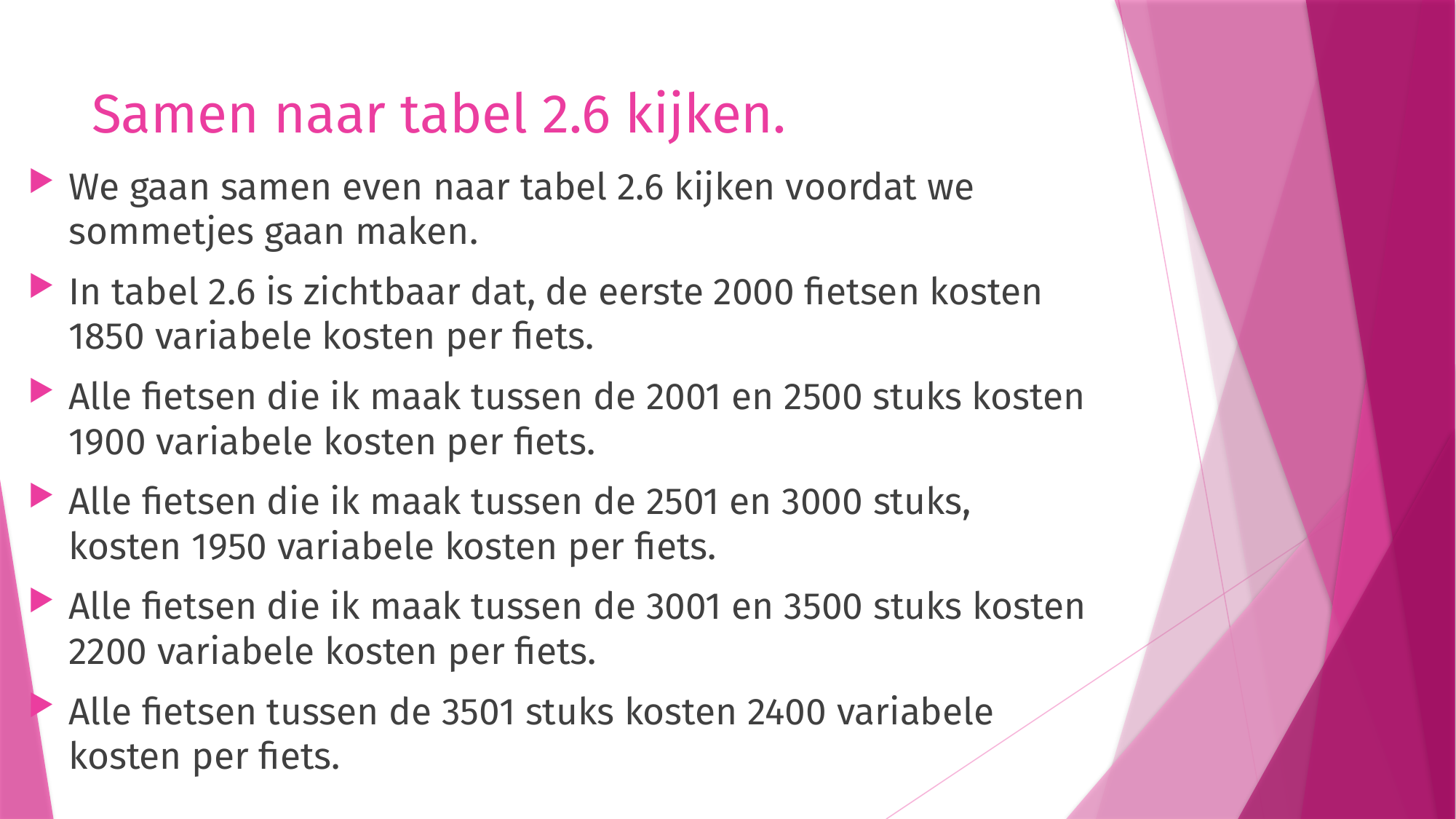

# Samen naar tabel 2.6 kijken.
We gaan samen even naar tabel 2.6 kijken voordat we sommetjes gaan maken.
In tabel 2.6 is zichtbaar dat, de eerste 2000 fietsen kosten 1850 variabele kosten per fiets.
Alle fietsen die ik maak tussen de 2001 en 2500 stuks kosten 1900 variabele kosten per fiets.
Alle fietsen die ik maak tussen de 2501 en 3000 stuks, kosten 1950 variabele kosten per fiets.
Alle fietsen die ik maak tussen de 3001 en 3500 stuks kosten 2200 variabele kosten per fiets.
Alle fietsen tussen de 3501 stuks kosten 2400 variabele kosten per fiets.